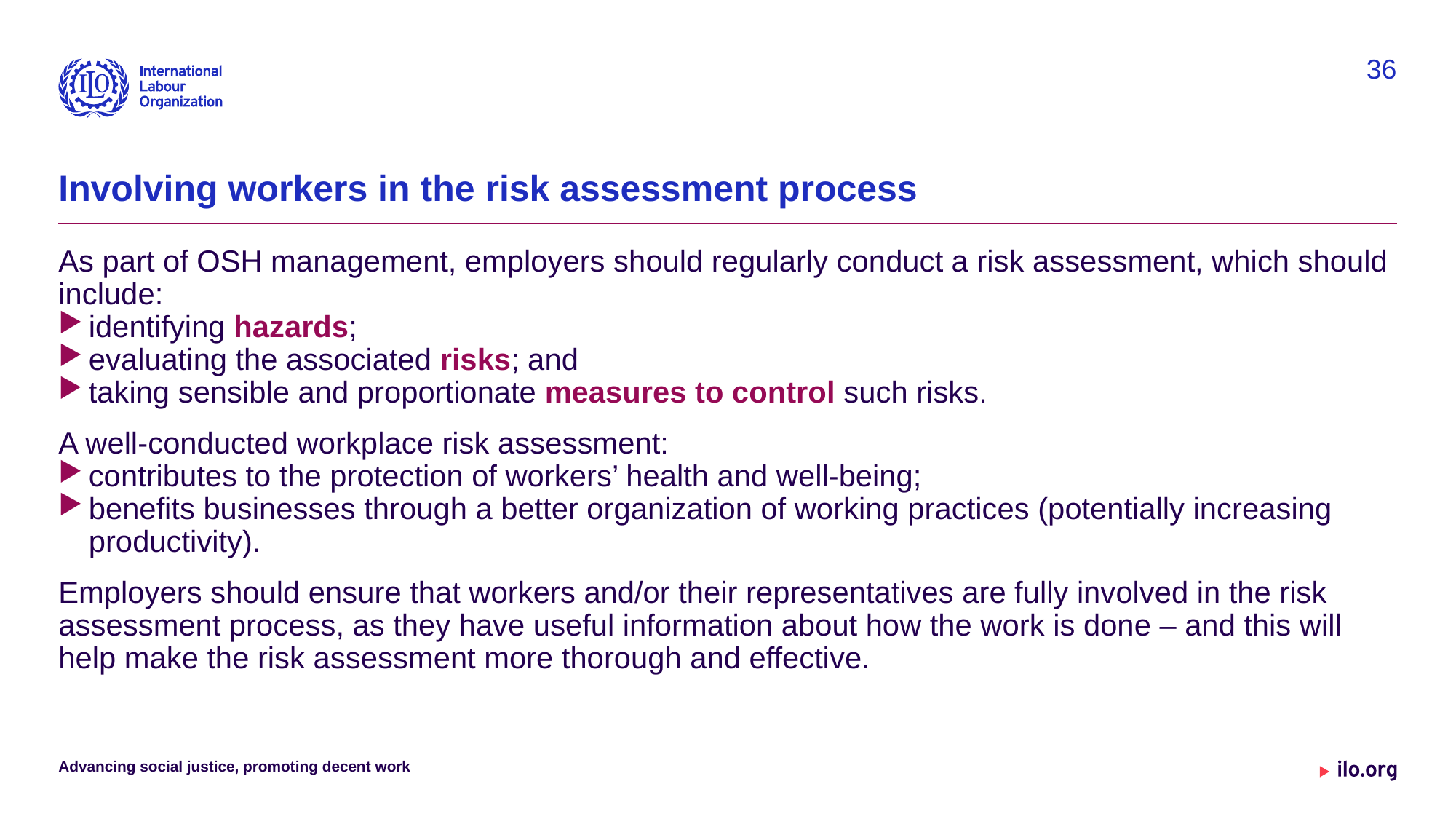

36
# Involving workers in the risk assessment process
As part of OSH management, employers should regularly conduct a risk assessment, which should include:
identifying hazards;
evaluating the associated risks; and
taking sensible and proportionate measures to control such risks.
A well-conducted workplace risk assessment:
contributes to the protection of workers’ health and well-being;
benefits businesses through a better organization of working practices (potentially increasing productivity).
Employers should ensure that workers and/or their representatives are fully involved in the risk assessment process, as they have useful information about how the work is done – and this will help make the risk assessment more thorough and effective.

Advancing social justice, promoting decent work
Date: Monday / 01 / October / 2019